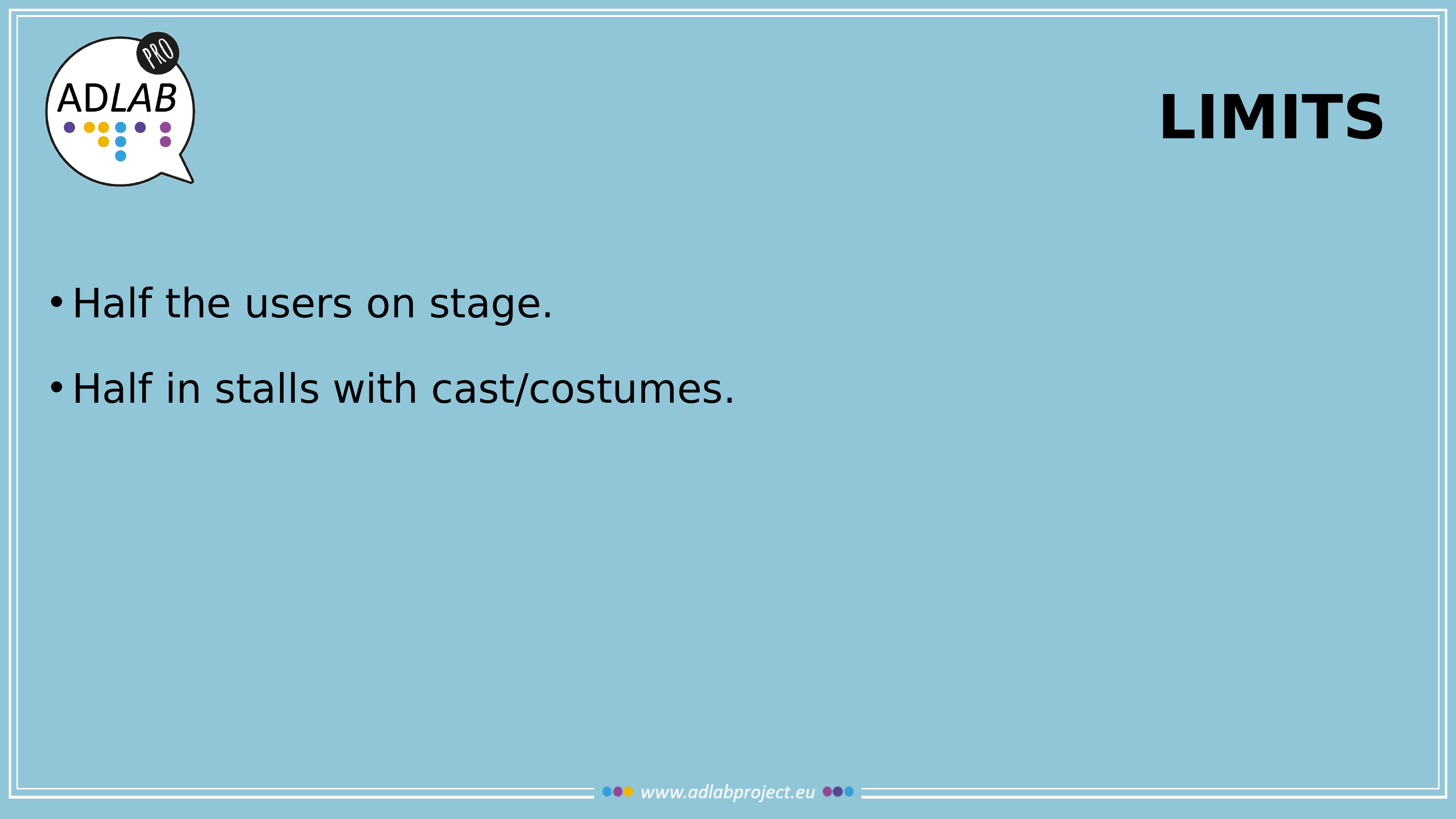

# limits
Half the users on stage.
Half in stalls with cast/costumes.